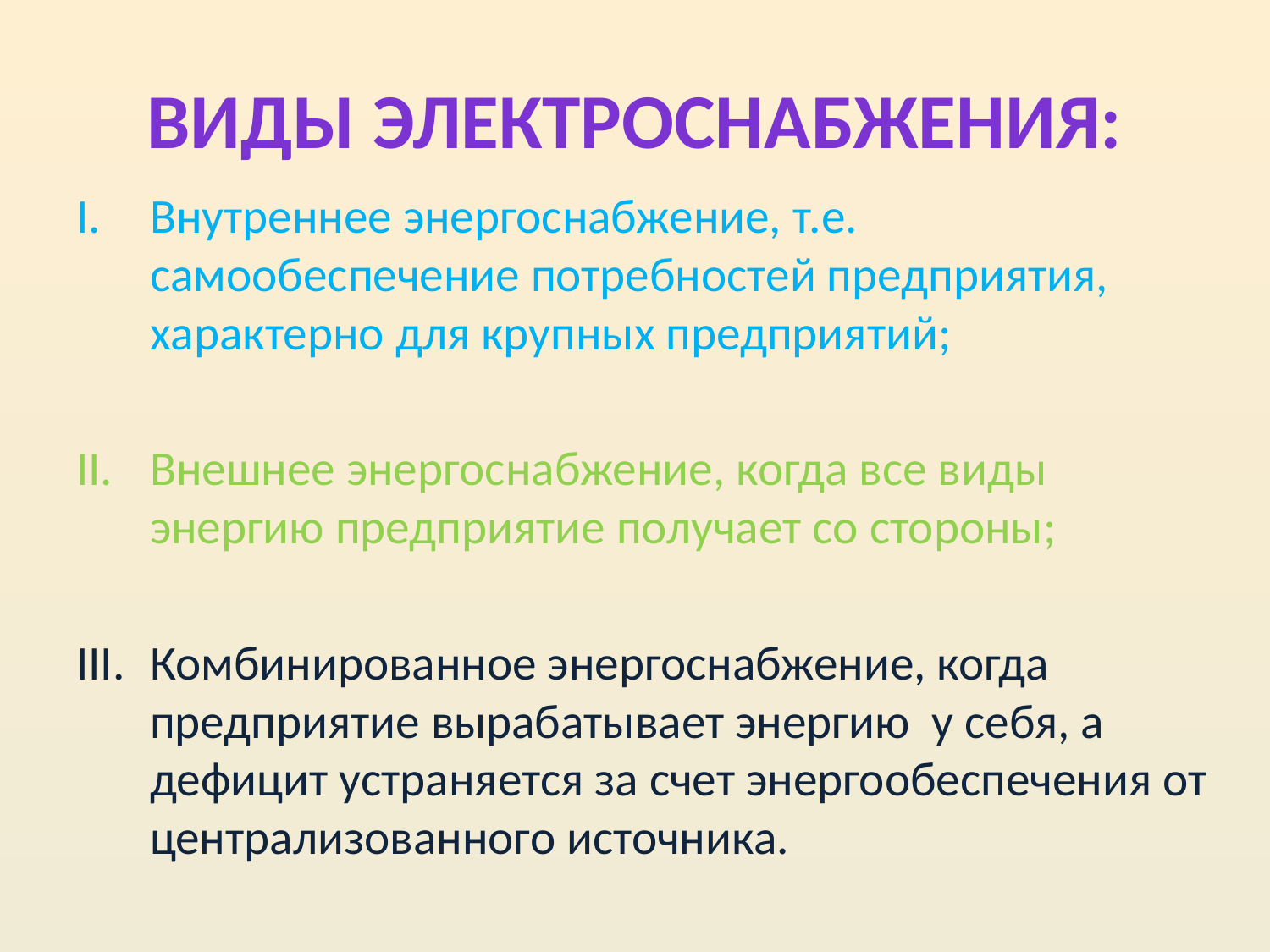

# Виды электроснабжения:
Внутреннее энергоснабжение, т.е. самообеспечение потребностей предприятия, характерно для крупных предприятий;

Внешнее энергоснабжение, когда все виды энергию предприятие получает со стороны;

Комбинированное энергоснабжение, когда предприятие вырабатывает энергию  у себя, а дефицит устраняется за счет энергообеспечения от централизованного источника.